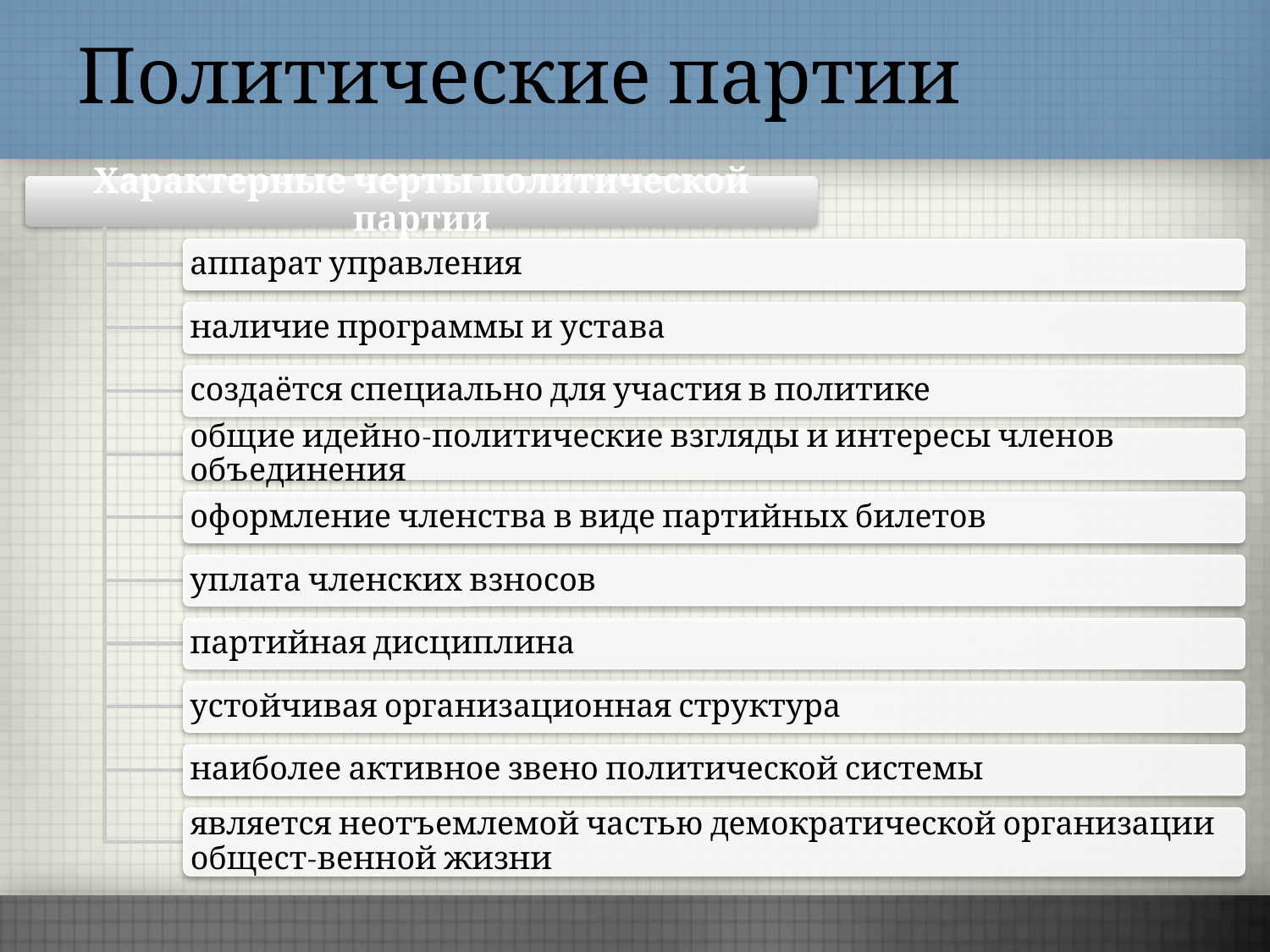

# Политические партии

Характерные черты политической партии

аппарат управления

наличие программы и устава

создаётся специально для участия в политике

общие идейно-политические взгляды и интересы членов объединения

оформление членства в виде партийных билетов

уплата членских взносов

партийная дисциплина

устойчивая организационная структура

наиболее активное звено политической системы

является неотъемлемой частью демократической организации общест-венной жизни